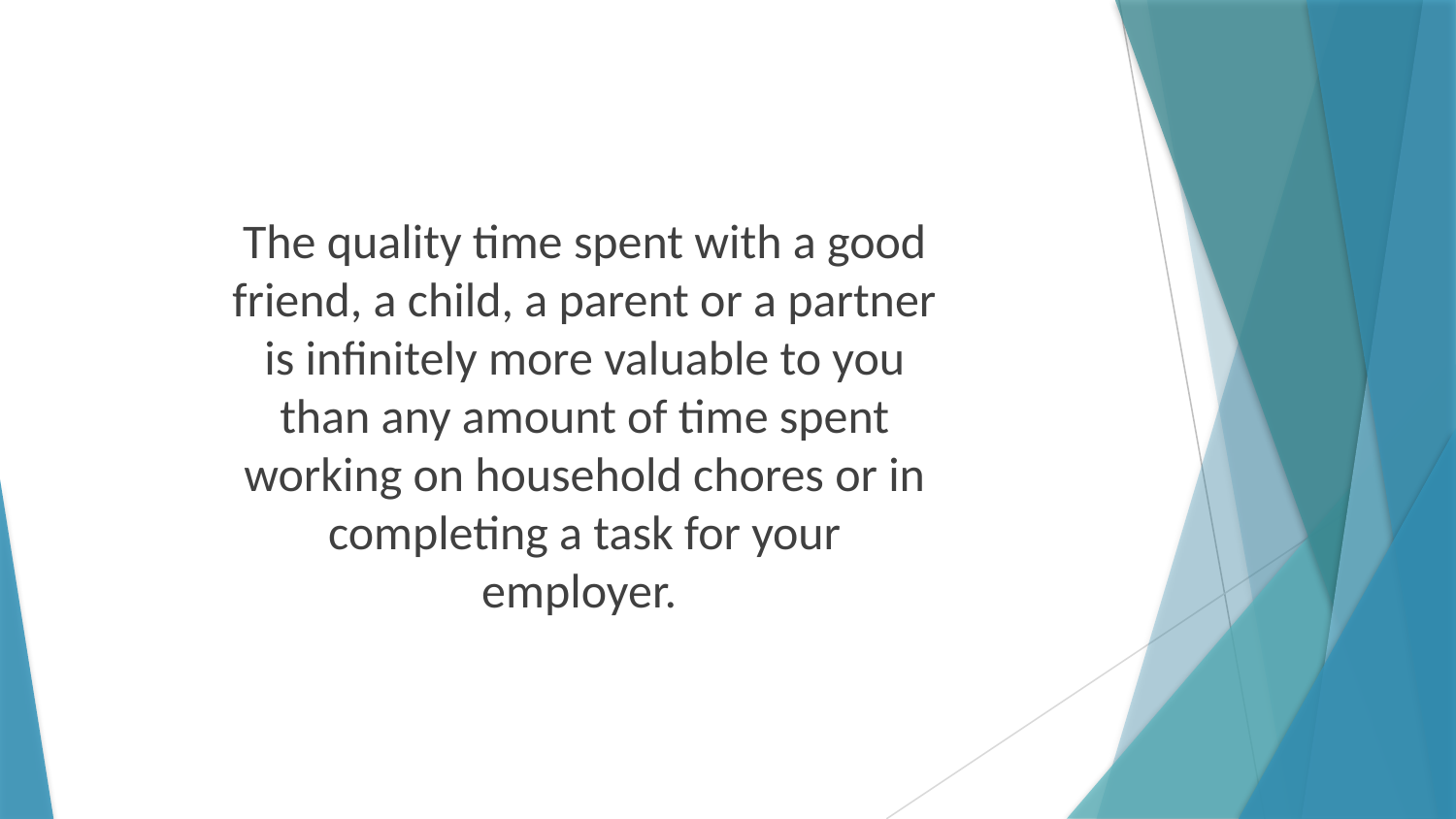

The quality time spent with a good friend, a child, a parent or a partner is infinitely more valuable to you than any amount of time spent working on household chores or in completing a task for your employer.